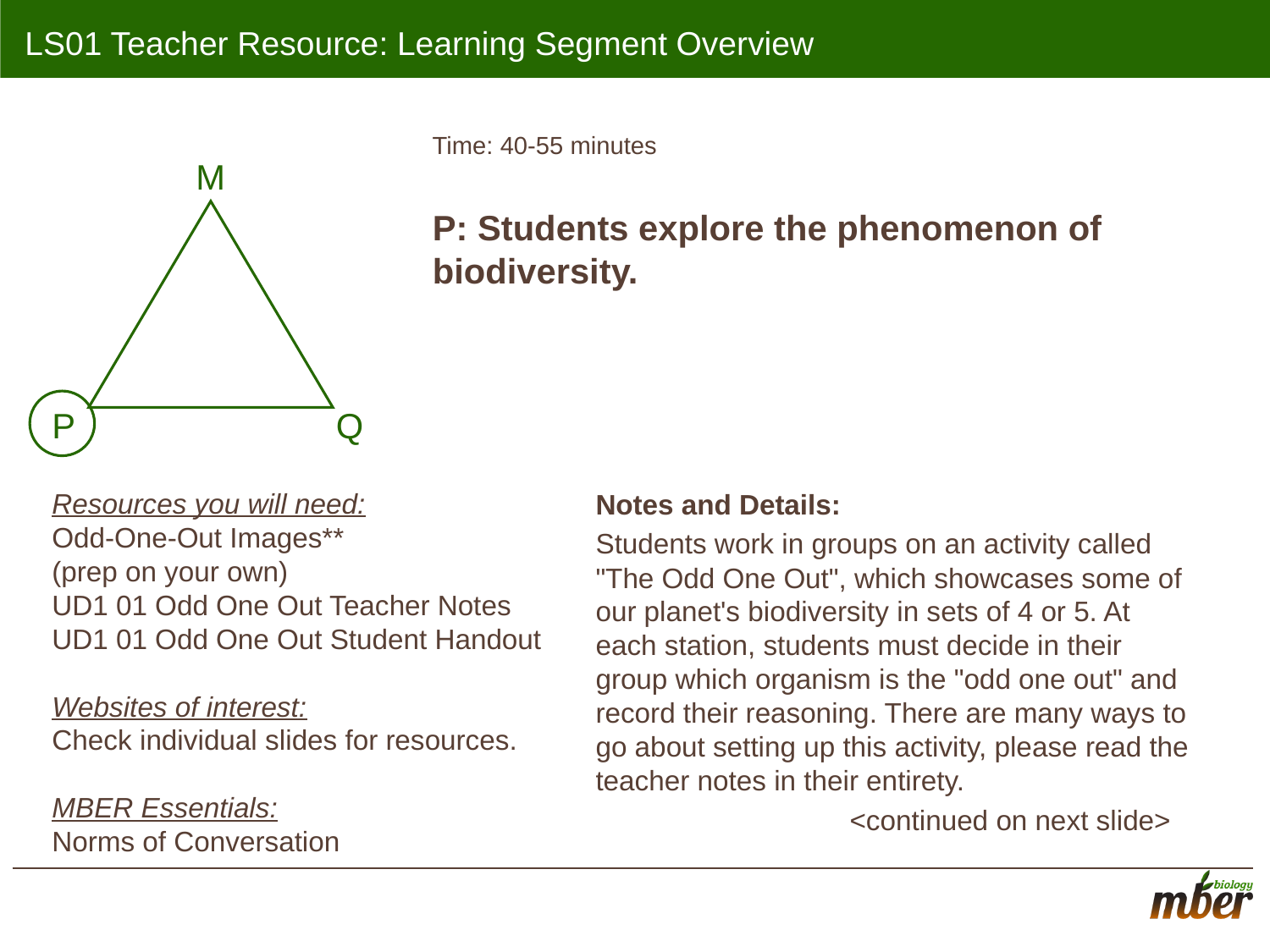

# LS01 Teacher Resource: Learning Segment Overview
Time: 40-55 minutes
M

Q
P
P: Students explore the phenomenon of biodiversity.

Resources you will need:
Odd-One-Out Images**
(prep on your own)
UD1 01 Odd One Out Teacher Notes
UD1 01 Odd One Out Student Handout

Websites of interest:
Check individual slides for resources.

MBER Essentials:
Norms of Conversation
Notes and Details:
Students work in groups on an activity called "The Odd One Out", which showcases some of our planet's biodiversity in sets of 4 or 5. At each station, students must decide in their group which organism is the "odd one out" and record their reasoning. There are many ways to go about setting up this activity, please read the teacher notes in their entirety.
		<continued on next slide>